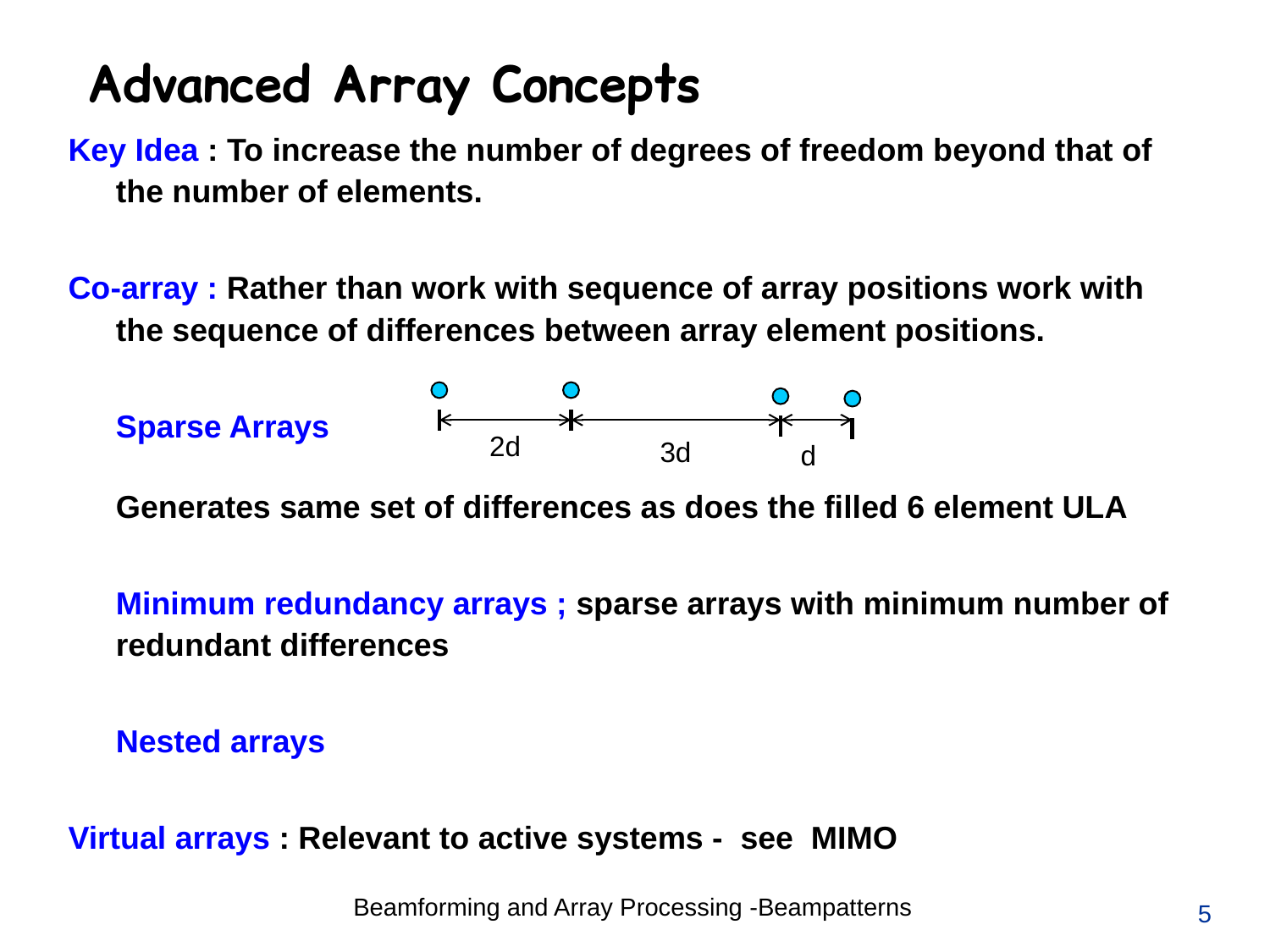

# Advanced Array Concepts
Key Idea : To increase the number of degrees of freedom beyond that of the number of elements.

Co-array : Rather than work with sequence of array positions work with the sequence of differences between array element positions.

	Sparse Arrays

	Generates same set of differences as does the filled 6 element ULA

	Minimum redundancy arrays ; sparse arrays with minimum number of redundant differences

	Nested arrays

Virtual arrays : Relevant to active systems -  see  MIMO

2d
3d
d

5